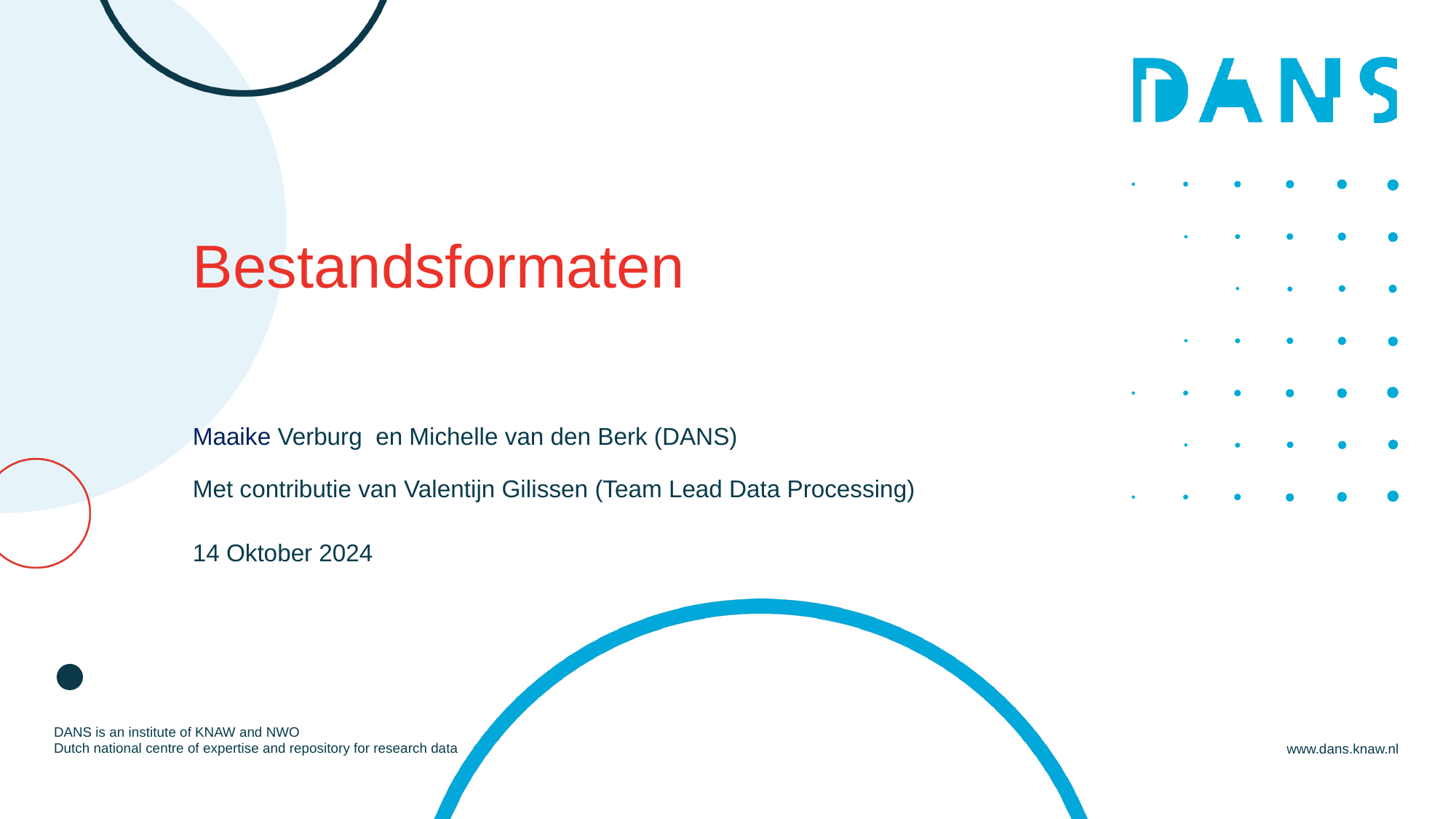

# Bestandsformaten

Maaike Verburg  en Michelle van den Berk (DANS)
Met contributie van Valentijn Gilissen (Team Lead Data Processing)
14 Oktober 2024